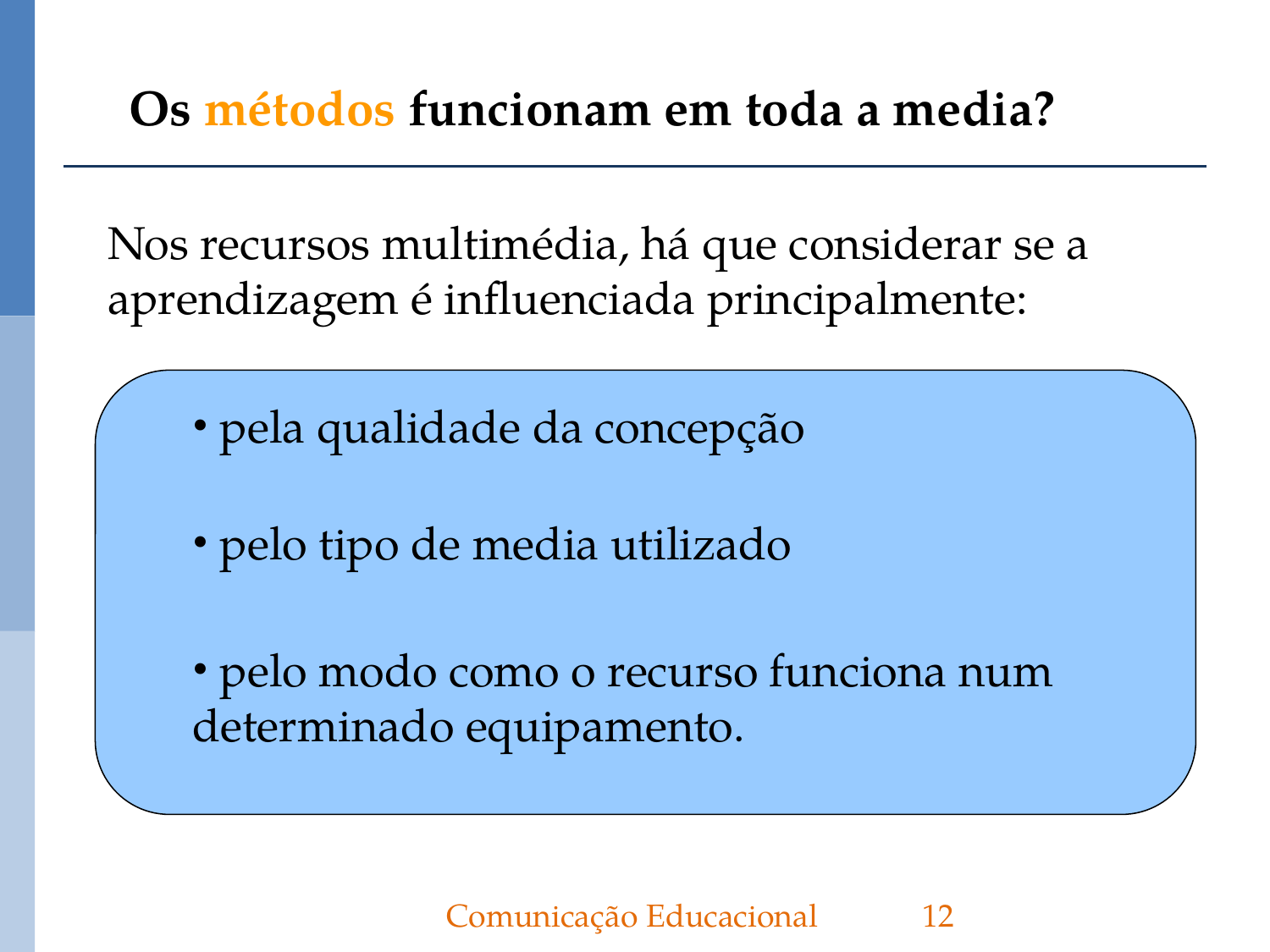

Os métodos funcionam em toda a media?
Nos recursos multimédia, há que considerar se a aprendizagem é influenciada principalmente:

 pela qualidade da concepção
 pelo tipo de media utilizado

 pelo modo como o recurso funciona num determinado equipamento.
Comunicação Educacional
12